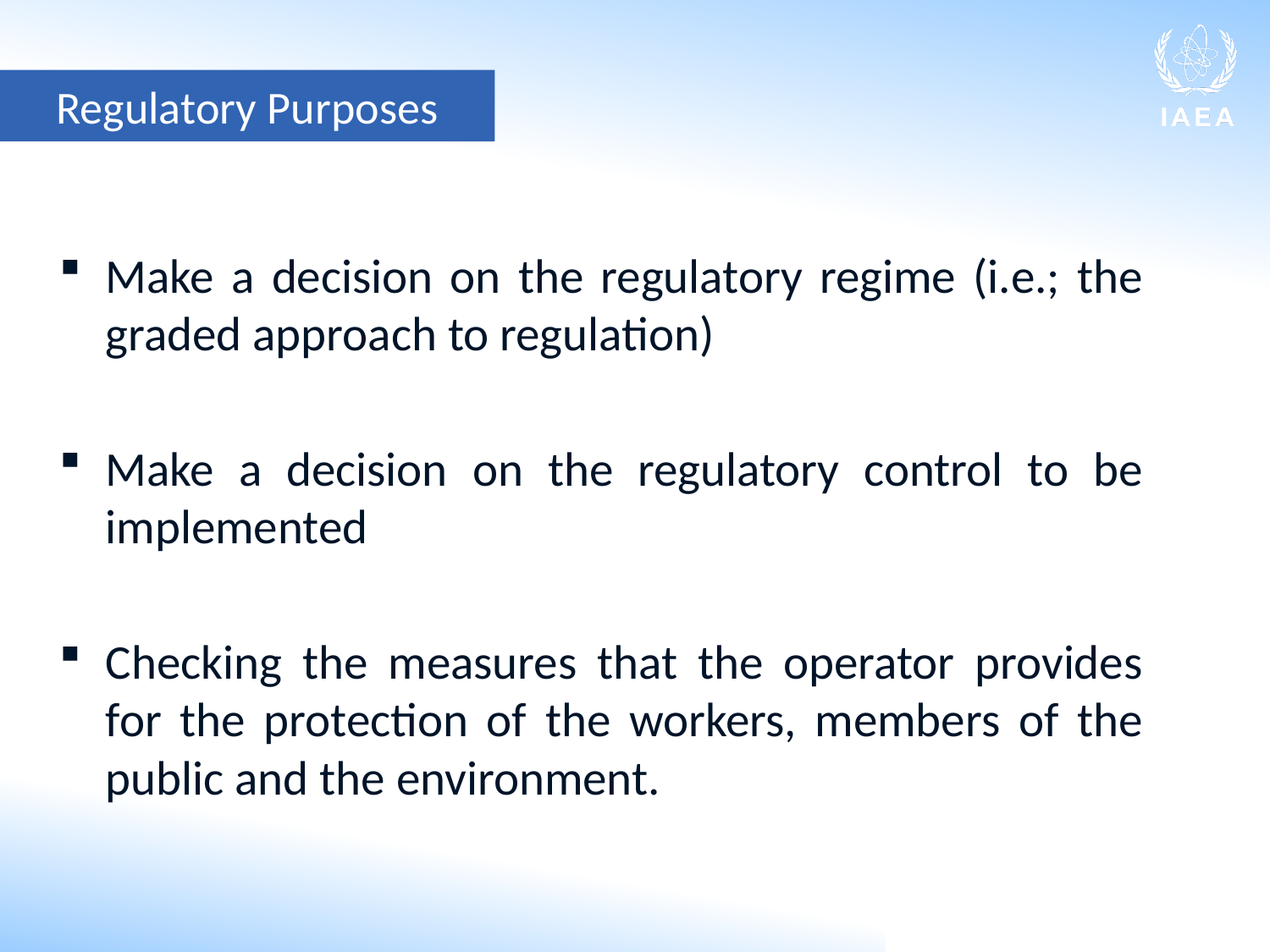

Regulatory Purposes
Make a decision on the regulatory regime (i.e.; the graded approach to regulation)

Make a decision on the regulatory control to be implemented

Checking the measures that the operator provides for the protection of the workers, members of the public and the environment.